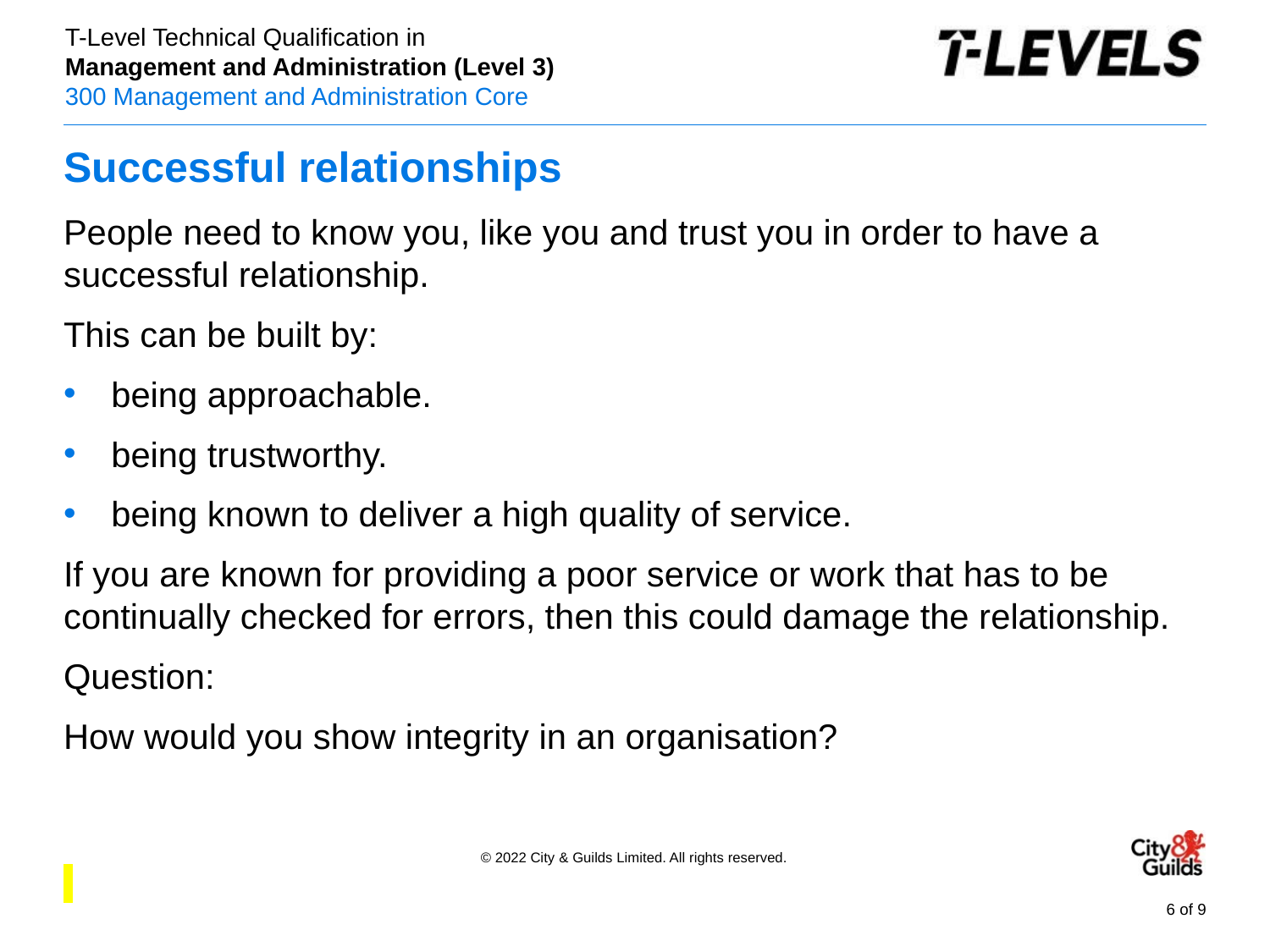

# Successful relationships
People need to know you, like you and trust you in order to have a successful relationship.
This can be built by:
being approachable.
being trustworthy.
being known to deliver a high quality of service.
If you are known for providing a poor service or work that has to be continually checked for errors, then this could damage the relationship.
Question:
How would you show integrity in an organisation?